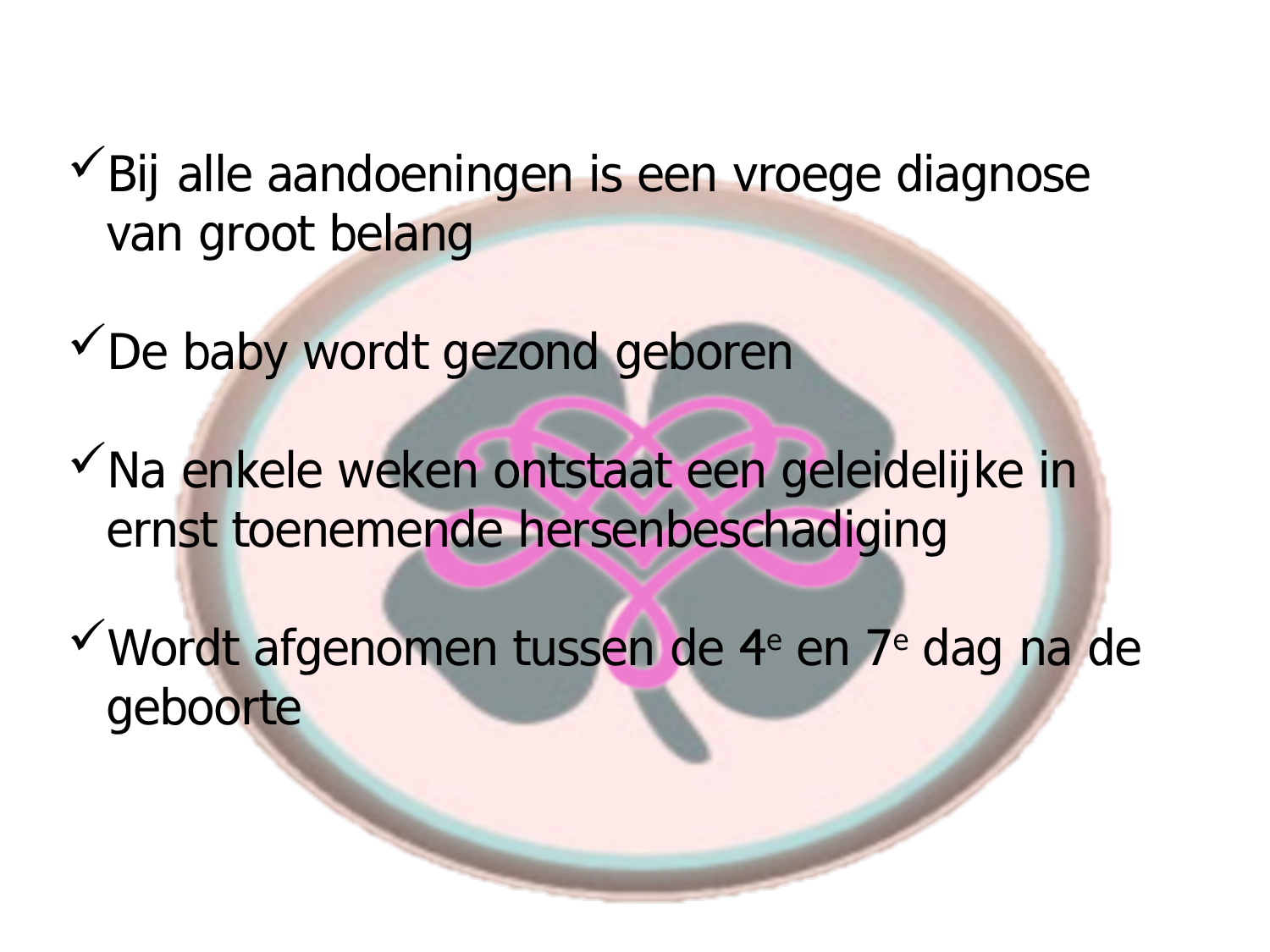

Bij alle aandoeningen is een vroege diagnose van groot belang

De baby wordt gezond geboren

Na enkele weken ontstaat een geleidelijke in ernst toenemende hersenbeschadiging

Wordt afgenomen tussen de 4e en 7e dag na de geboorte